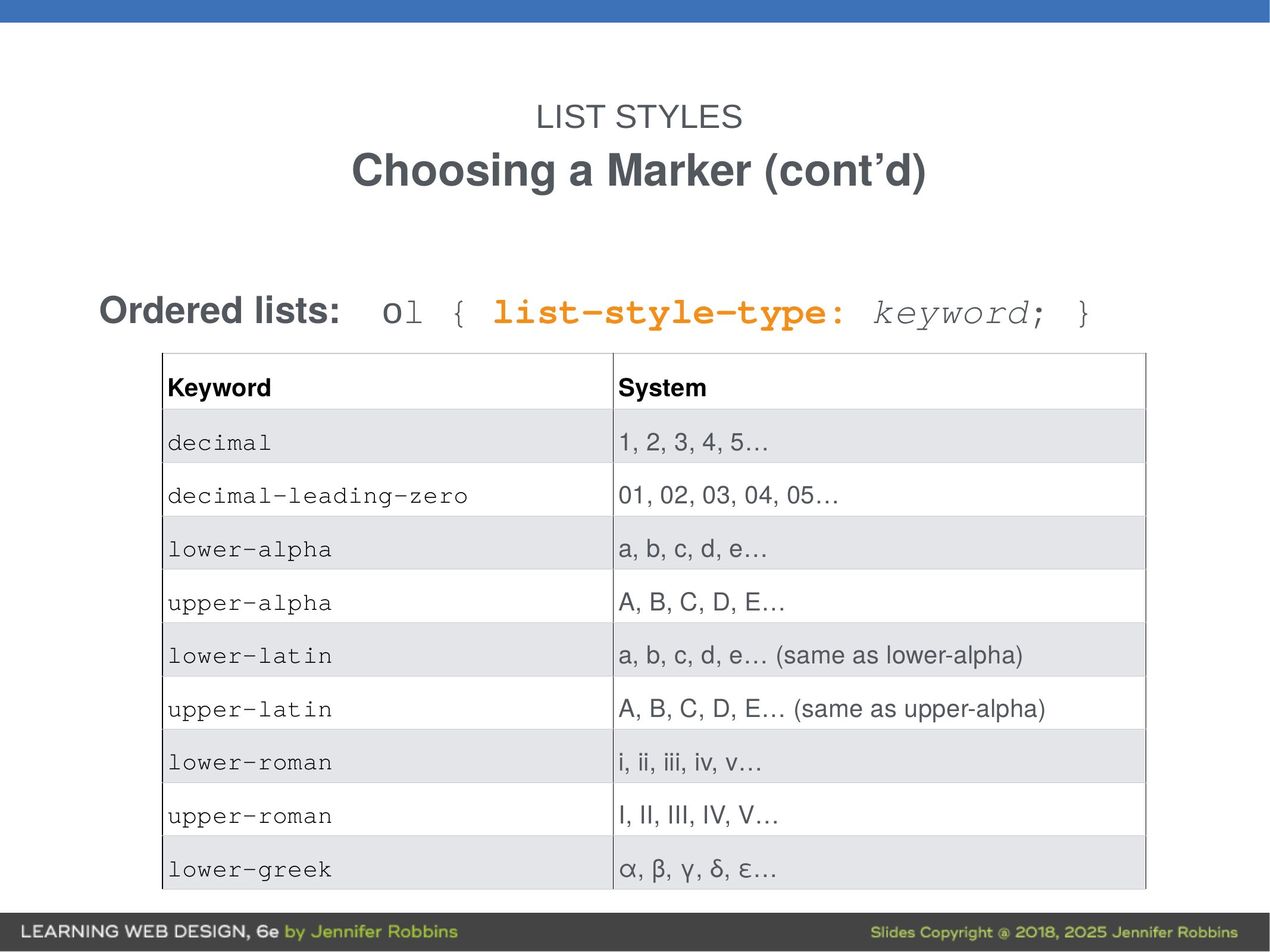

LIST STYLES
Choosing a Marker (cont’d)
Ordered lists:    ol { list-style-type: keyword; }
| Keyword | System |
| --- | --- |
| decimal | 1, 2, 3, 4, 5… |
| decimal-leading-zero | 01, 02, 03, 04, 05… |
| lower-alpha | a, b, c, d, e… |
| upper-alpha | A, B, C, D, E… |
| lower-latin | a, b, c, d, e… (same as lower-alpha) |
| upper-latin | A, B, C, D, E… (same as upper-alpha) |
| lower-roman | i, ii, iii, iv, v… |
| upper-roman | I, II, III, IV, V… |
| lower-greek | α, β, γ, δ, ε… |